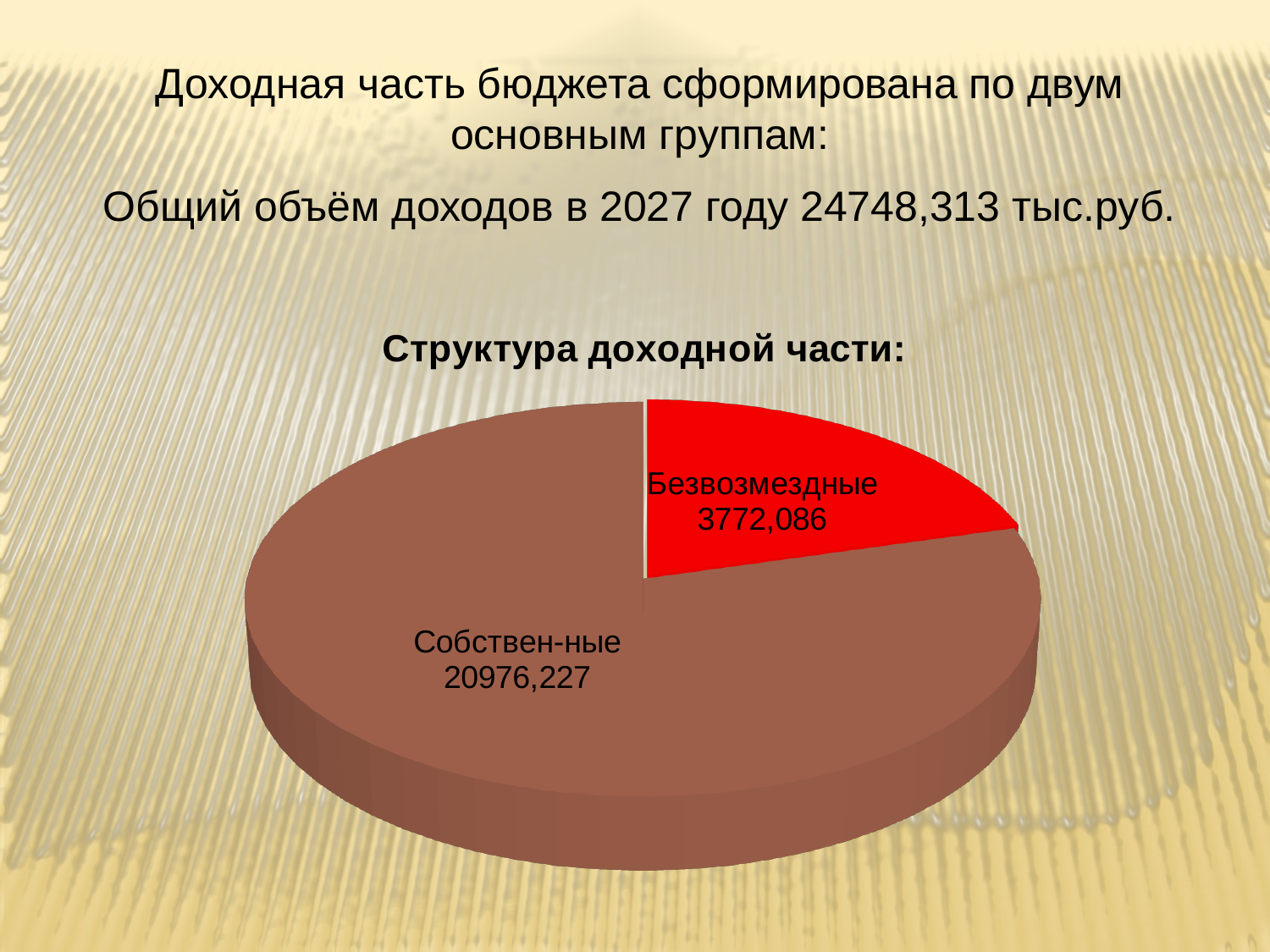

Доходная часть бюджета сформирована по двум основным группам:

Общий объём доходов в 2027 году 24748,313 тыс.руб.

[unsupported chart]